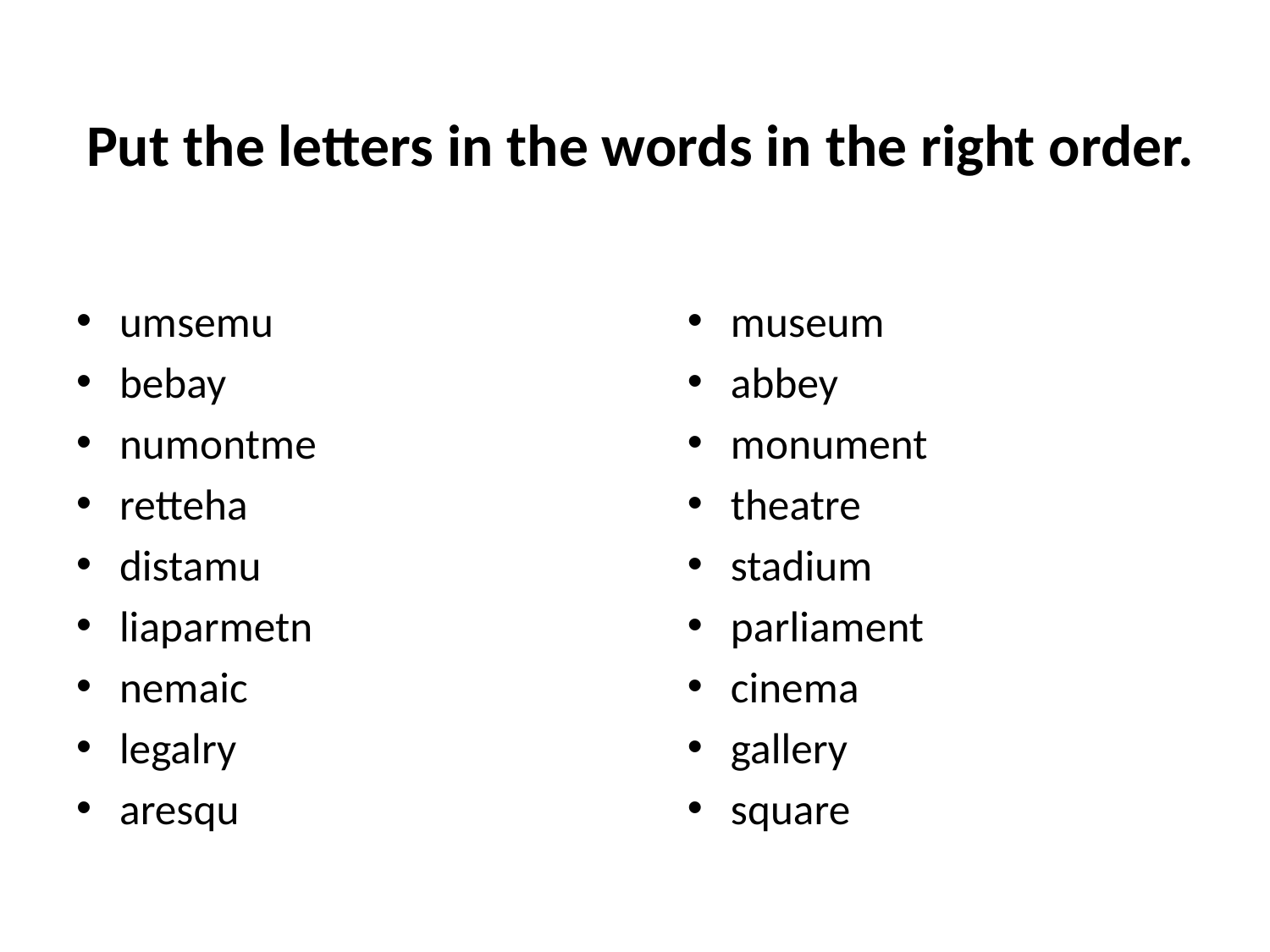

# Put the letters in the words in the right order.
umsemu
bebay
numontme
retteha
distamu
liaparmetn
nemaic
legalry
aresqu

museum
abbey
monument
theatre
stadium
parliament
cinema
gallery
square